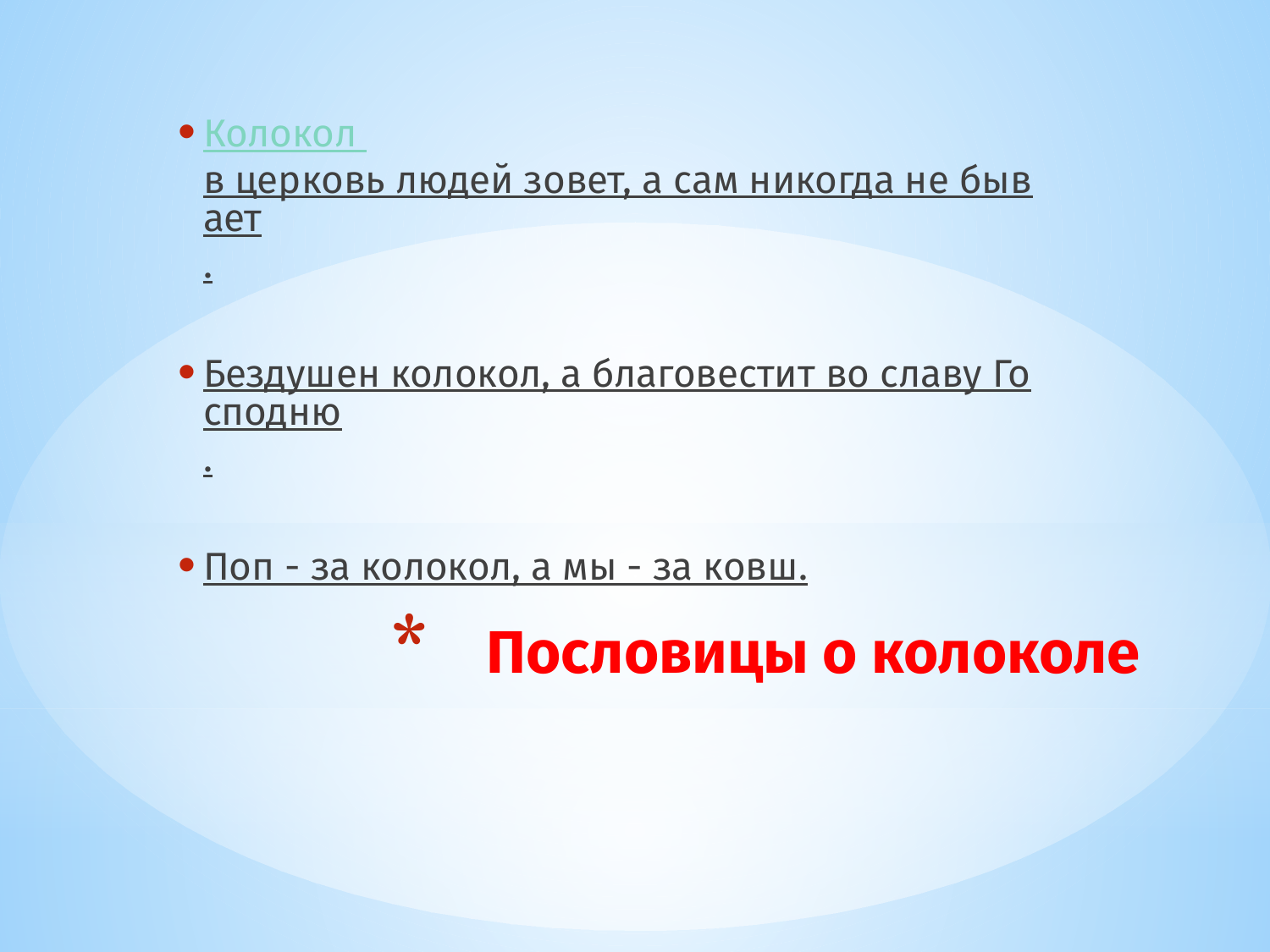

Колокол в церковь людей зовет, а сам никогда не бывает.

Бездушен колокол, а благовестит во славу Господню.

Поп - за колокол, а мы - за ковш.

# Пословицы о колоколе